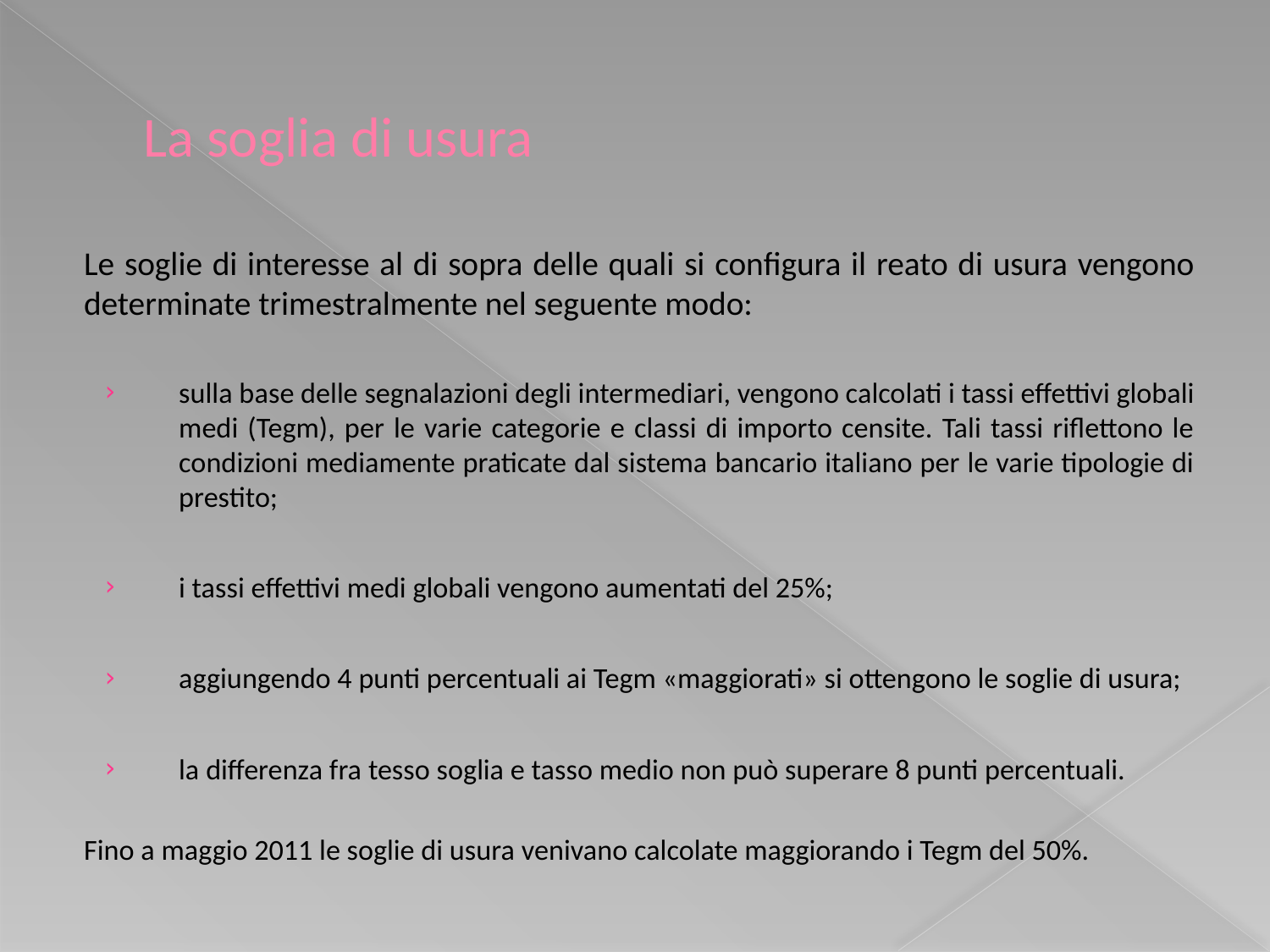

# La soglia di usura
Le soglie di interesse al di sopra delle quali si configura il reato di usura vengono determinate trimestralmente nel seguente modo:

sulla base delle segnalazioni degli intermediari, vengono calcolati i tassi effettivi globali medi (Tegm), per le varie categorie e classi di importo censite. Tali tassi riflettono le condizioni mediamente praticate dal sistema bancario italiano per le varie tipologie di prestito;

i tassi effettivi medi globali vengono aumentati del 25%;

aggiungendo 4 punti percentuali ai Tegm «maggiorati» si ottengono le soglie di usura;

la differenza fra tesso soglia e tasso medio non può superare 8 punti percentuali.

Fino a maggio 2011 le soglie di usura venivano calcolate maggiorando i Tegm del 50%.